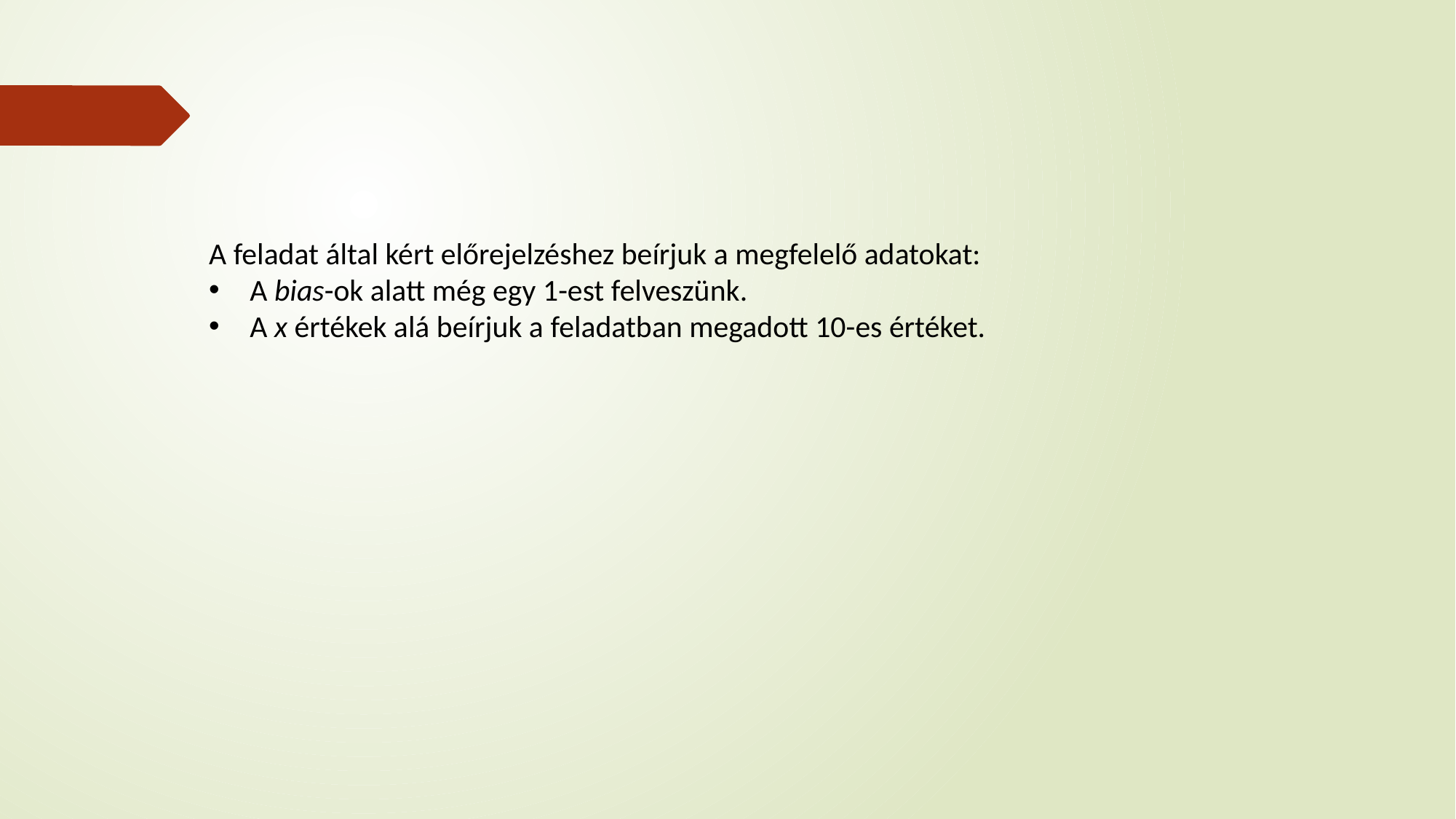

A feladat által kért előrejelzéshez beírjuk a megfelelő adatokat:
A bias-ok alatt még egy 1-est felveszünk.
A x értékek alá beírjuk a feladatban megadott 10-es értéket.